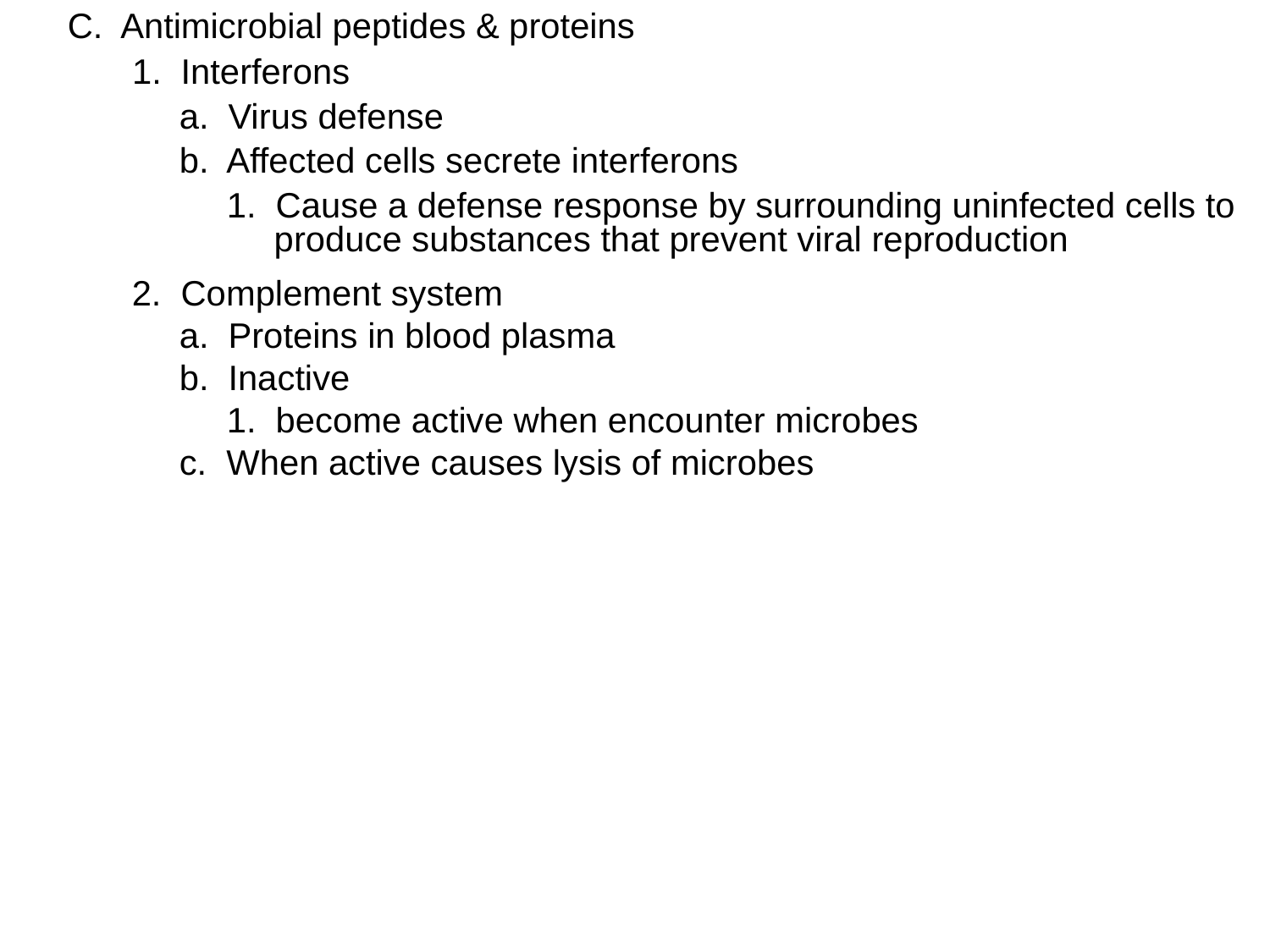

C.  Antimicrobial peptides & proteins
		1.  Interferons
			a.  Virus defense
			b.  Affected cells secrete interferons
				1.  Cause a defense response by surrounding uninfected cells to 					produce substances that prevent viral reproduction
	2.  Complement system
		a.  Proteins in blood plasma
		b.  Inactive
			1.  become active when encounter microbes
		c.  When active causes lysis of microbes